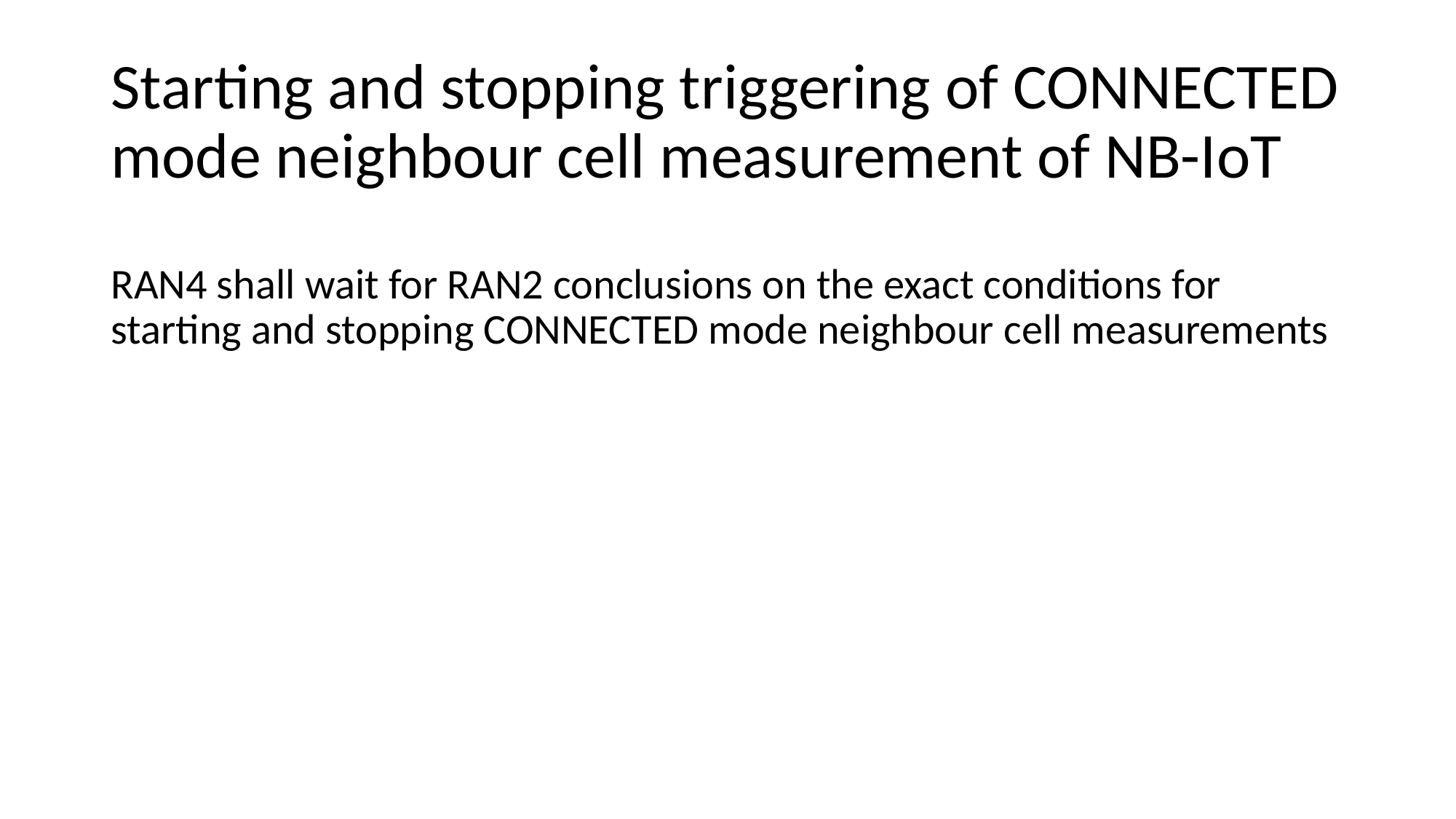

# Starting and stopping triggering of CONNECTED mode neighbour cell measurement of NB-IoT
RAN4 shall wait for RAN2 conclusions on the exact conditions for starting and stopping CONNECTED mode neighbour cell measurements